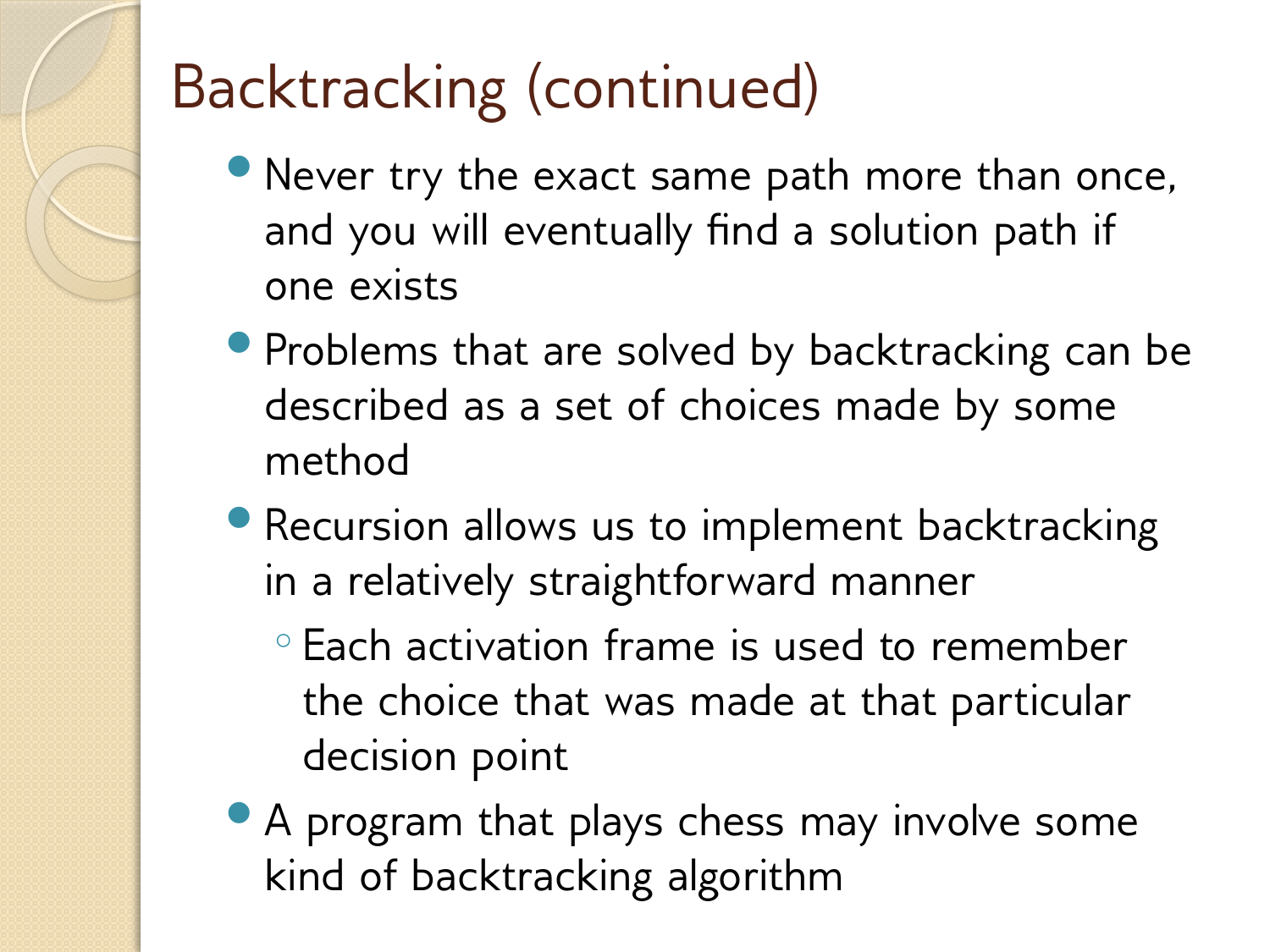

# Backtracking (continued)
Never try the exact same path more than once, and you will eventually find a solution path if one exists
Problems that are solved by backtracking can be described as a set of choices made by some method
Recursion allows us to implement backtracking in a relatively straightforward manner
Each activation frame is used to remember the choice that was made at that particular decision point
A program that plays chess may involve some kind of backtracking algorithm